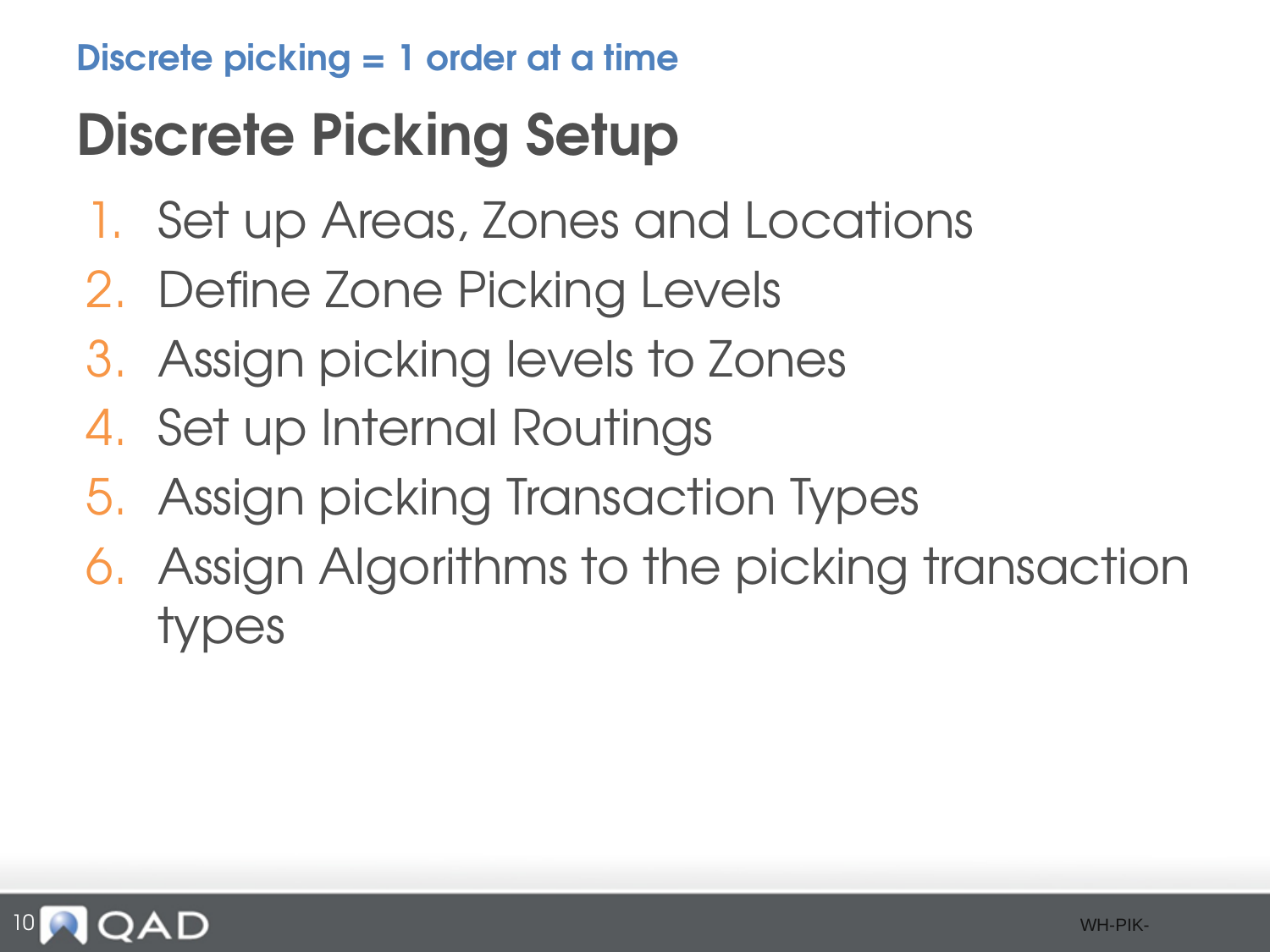

Discrete picking = 1 order at a time
# Discrete Picking Setup
Set up Areas, Zones and Locations
Define Zone Picking Levels
Assign picking levels to Zones
Set up Internal Routings
Assign picking Transaction Types
Assign Algorithms to the picking transaction types

10
WH-PIK-